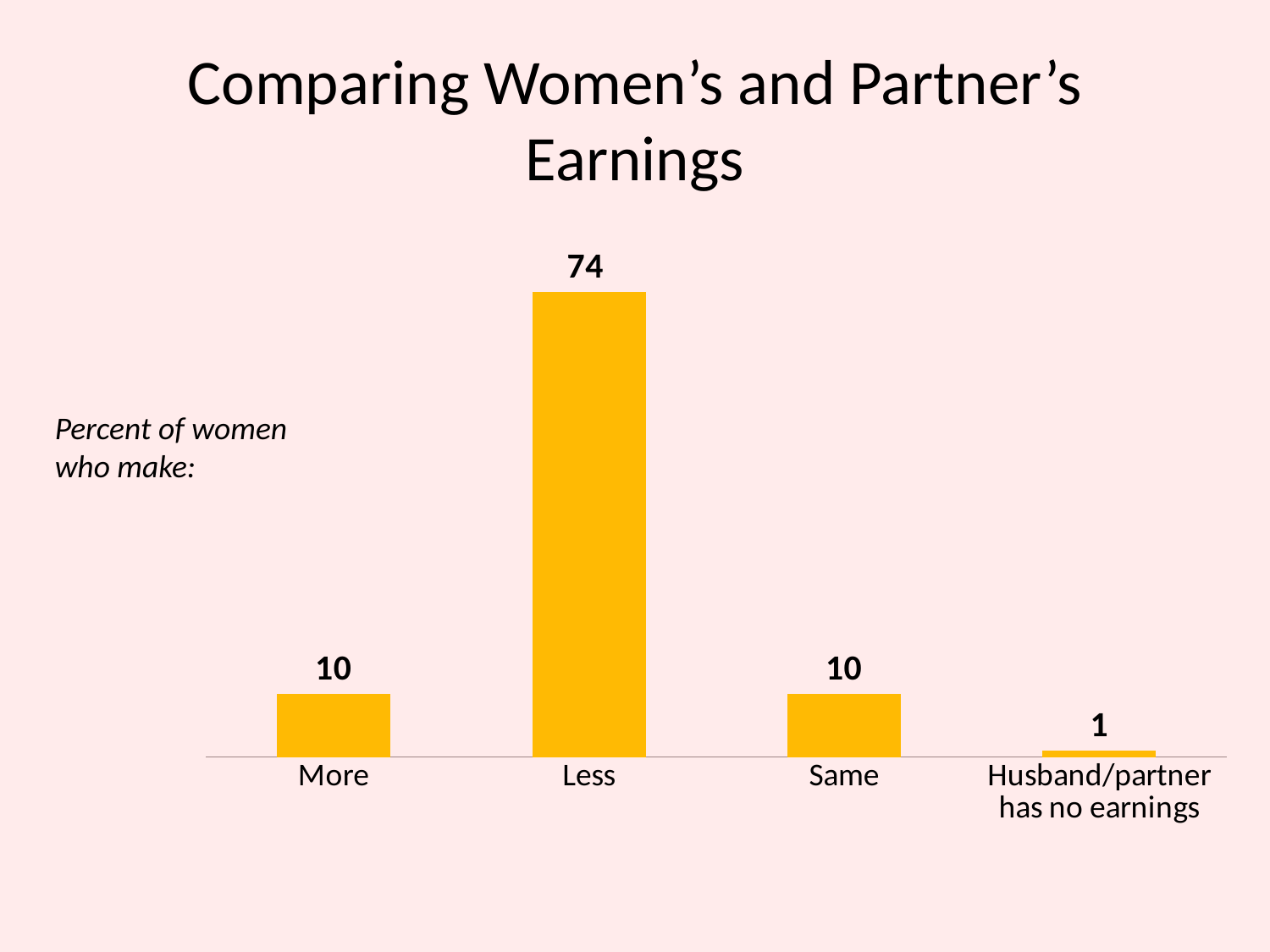

# Comparing Women’s and Partner’s Earnings

### Chart

| Category | East |
|---|---|
| More | 10.0 |
| Less | 74.0 |
| Same | 10.0 |
| Husband/partner has no earnings | 1.0 |
Percent of women who make: